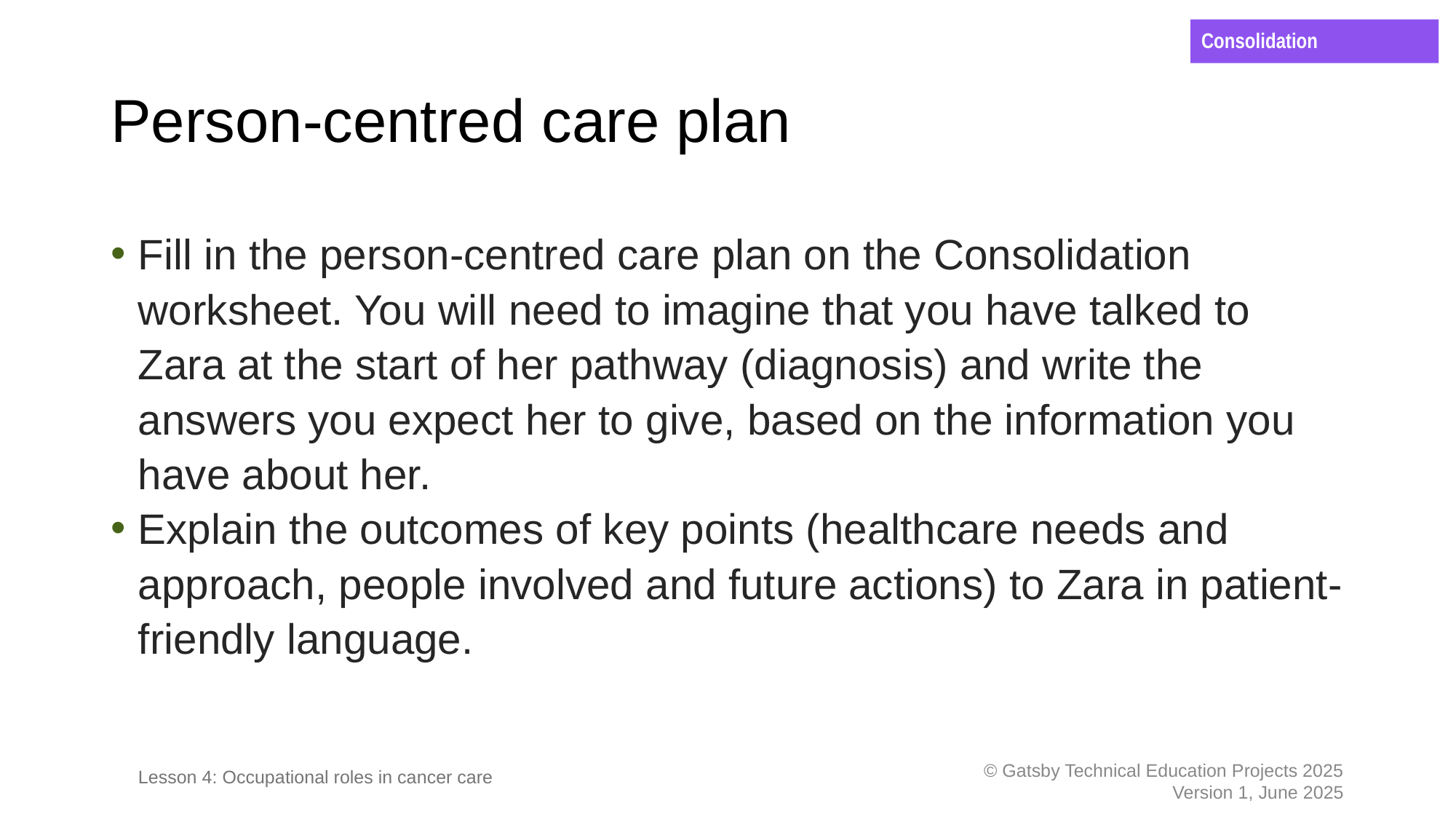

Consolidation
# Person-centred care plan
Fill in the person-centred care plan on the Consolidation worksheet. You will need to imagine that you have talked to Zara at the start of her pathway (diagnosis) and write the answers you expect her to give, based on the information you have about her.
Explain the outcomes of key points (healthcare needs and approach, people involved and future actions) to Zara in patient-friendly language.
Lesson 4: Occupational roles in cancer care